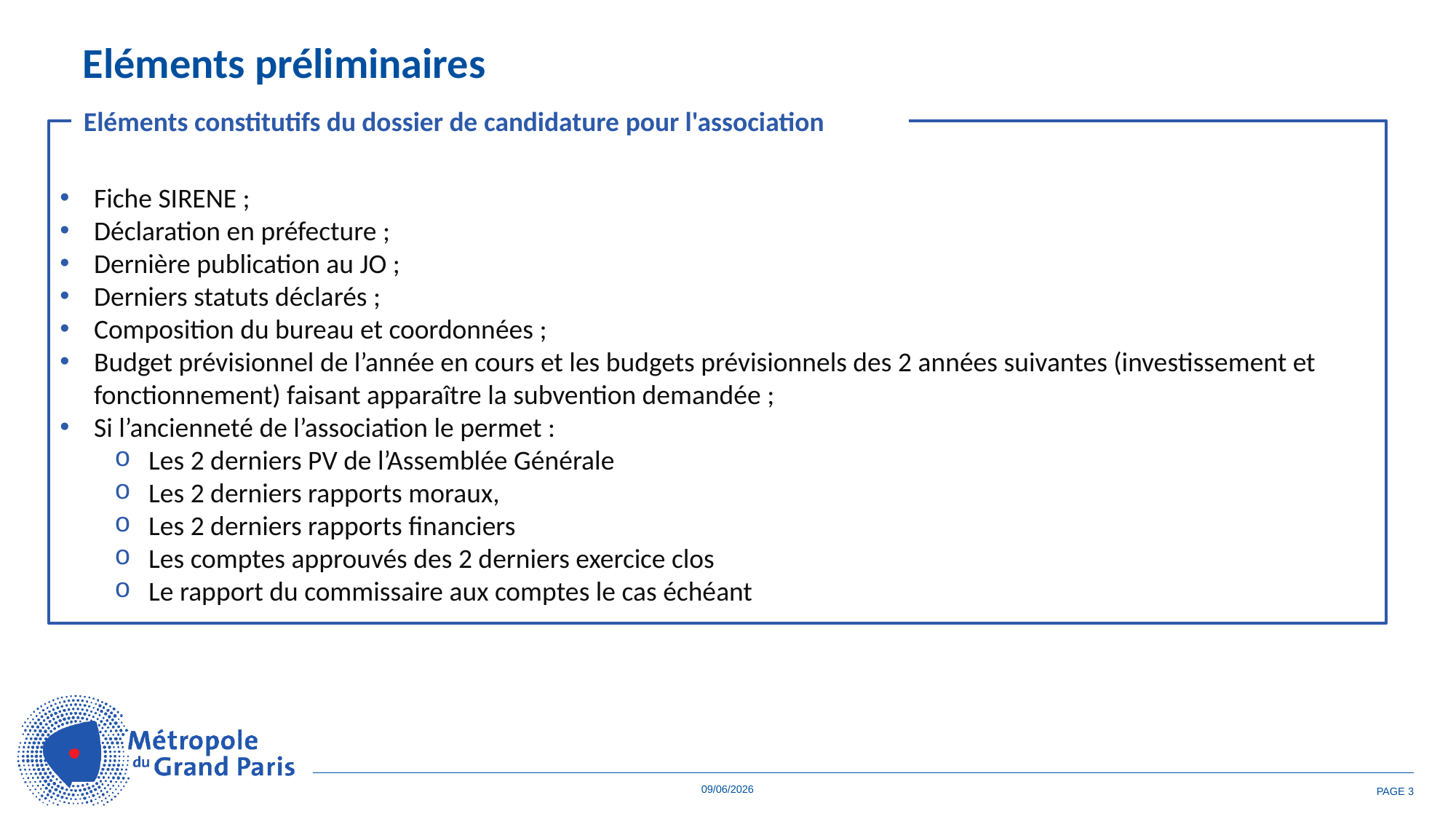

Eléments préliminaires
Eléments constitutifs du dossier de candidature pour l'association

Fiche SIRENE ;
Déclaration en préfecture ;
Dernière publication au JO ;
Derniers statuts déclarés ;
Composition du bureau et coordonnées ;
Budget prévisionnel de l’année en cours et les budgets prévisionnels des 2 années suivantes (investissement et fonctionnement) faisant apparaître la subvention demandée ;
Si l’ancienneté de l’association le permet :
Les 2 derniers PV de l’Assemblée Générale
Les 2 derniers rapports moraux,
Les 2 derniers rapports financiers
Les comptes approuvés des 2 derniers exercice clos
Le rapport du commissaire aux comptes le cas échéant

09/06/2026
PAGE 3